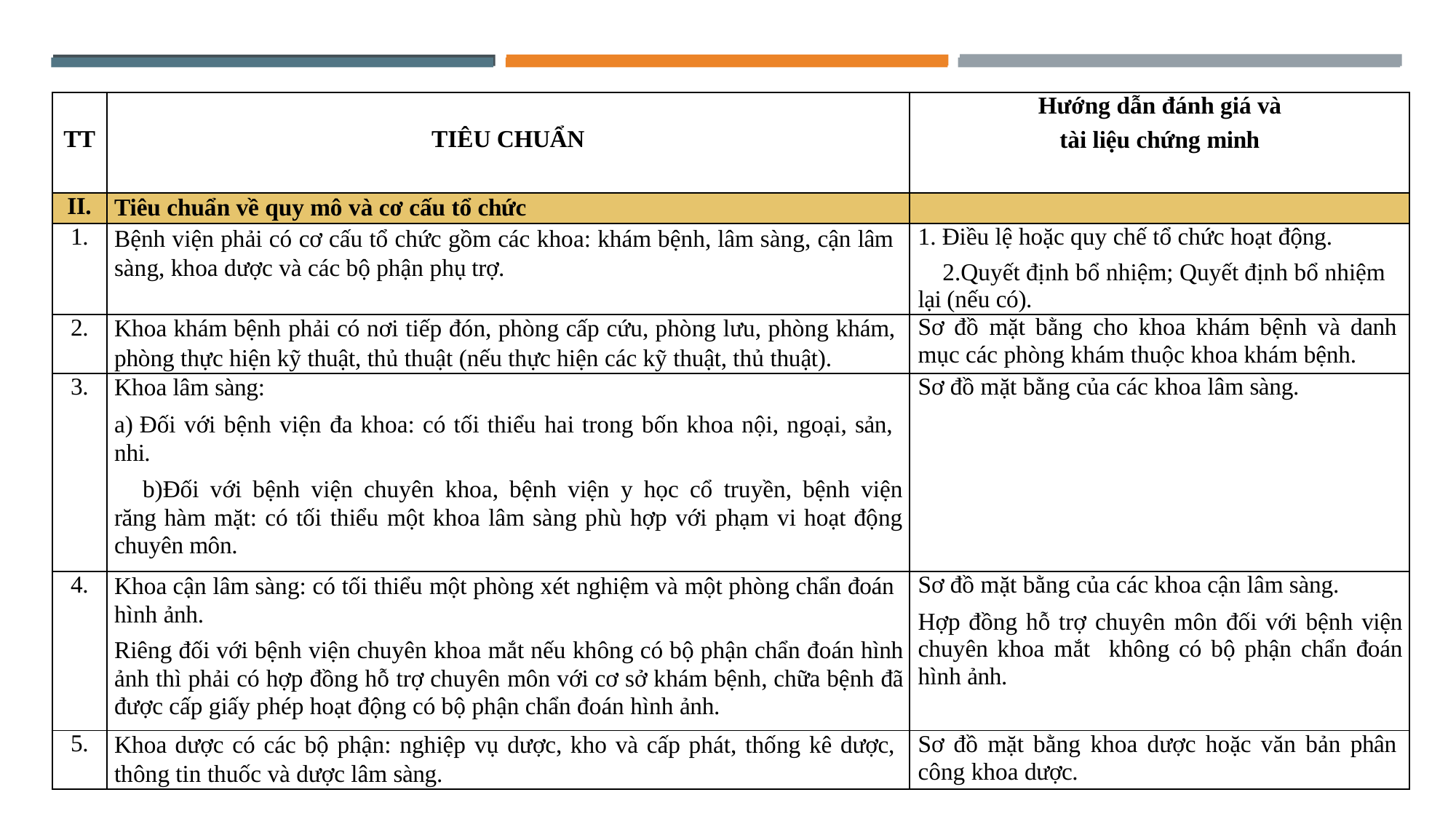

| TT | TIÊU CHUẨN | Hướng dẫn đánh giá và tài liệu chứng minh |
| --- | --- | --- |
| II. | Tiêu chuẩn về quy mô và cơ cấu tổ chức |  |
| 1. | Bệnh viện phải có cơ cấu tổ chức gồm các khoa: khám bệnh, lâm sàng, cận lâm sàng, khoa dược và các bộ phận phụ trợ. | Điều lệ hoặc quy chế tổ chức hoạt động. Quyết định bổ nhiệm; Quyết định bổ nhiệm lại (nếu có). |
| 2. | Khoa khám bệnh phải có nơi tiếp đón, phòng cấp cứu, phòng lưu, phòng khám, phòng thực hiện kỹ thuật, thủ thuật (nếu thực hiện các kỹ thuật, thủ thuật). | Sơ đồ mặt bằng cho khoa khám bệnh và danh mục các phòng khám thuộc khoa khám bệnh. |
| 3. | Khoa lâm sàng: Đối với bệnh viện đa khoa: có tối thiểu hai trong bốn khoa nội, ngoại, sản, nhi. Đối với bệnh viện chuyên khoa, bệnh viện y học cổ truyền, bệnh viện răng hàm mặt: có tối thiểu một khoa lâm sàng phù hợp với phạm vi hoạt động chuyên môn. | Sơ đồ mặt bằng của các khoa lâm sàng. |
| 4. | Khoa cận lâm sàng: có tối thiểu một phòng xét nghiệm và một phòng chẩn đoán hình ảnh. Riêng đối với bệnh viện chuyên khoa mắt nếu không có bộ phận chẩn đoán hình ảnh thì phải có hợp đồng hỗ trợ chuyên môn với cơ sở khám bệnh, chữa bệnh đã được cấp giấy phép hoạt động có bộ phận chẩn đoán hình ảnh. | Sơ đồ mặt bằng của các khoa cận lâm sàng. Hợp đồng hỗ trợ chuyên môn đối với bệnh viện chuyên khoa mắt không có bộ phận chẩn đoán hình ảnh. |
| 5. | Khoa dược có các bộ phận: nghiệp vụ dược, kho và cấp phát, thống kê dược, thông tin thuốc và dược lâm sàng. | Sơ đồ mặt bằng khoa dược hoặc văn bản phân công khoa dược. |